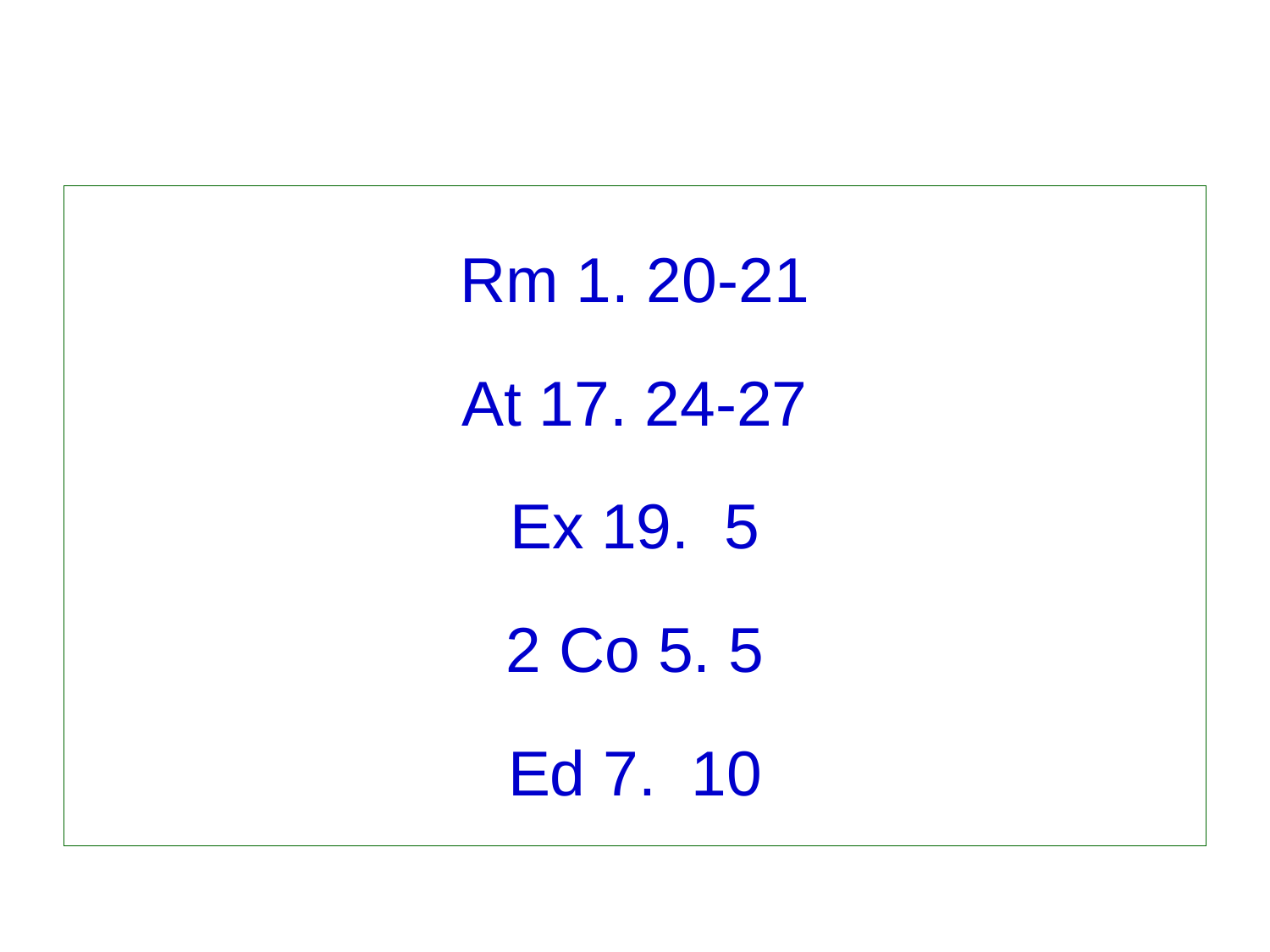

Rm 1. 20-21

At 17. 24-27

Ex 19.  5

2 Co 5. 5

Ed 7.  10